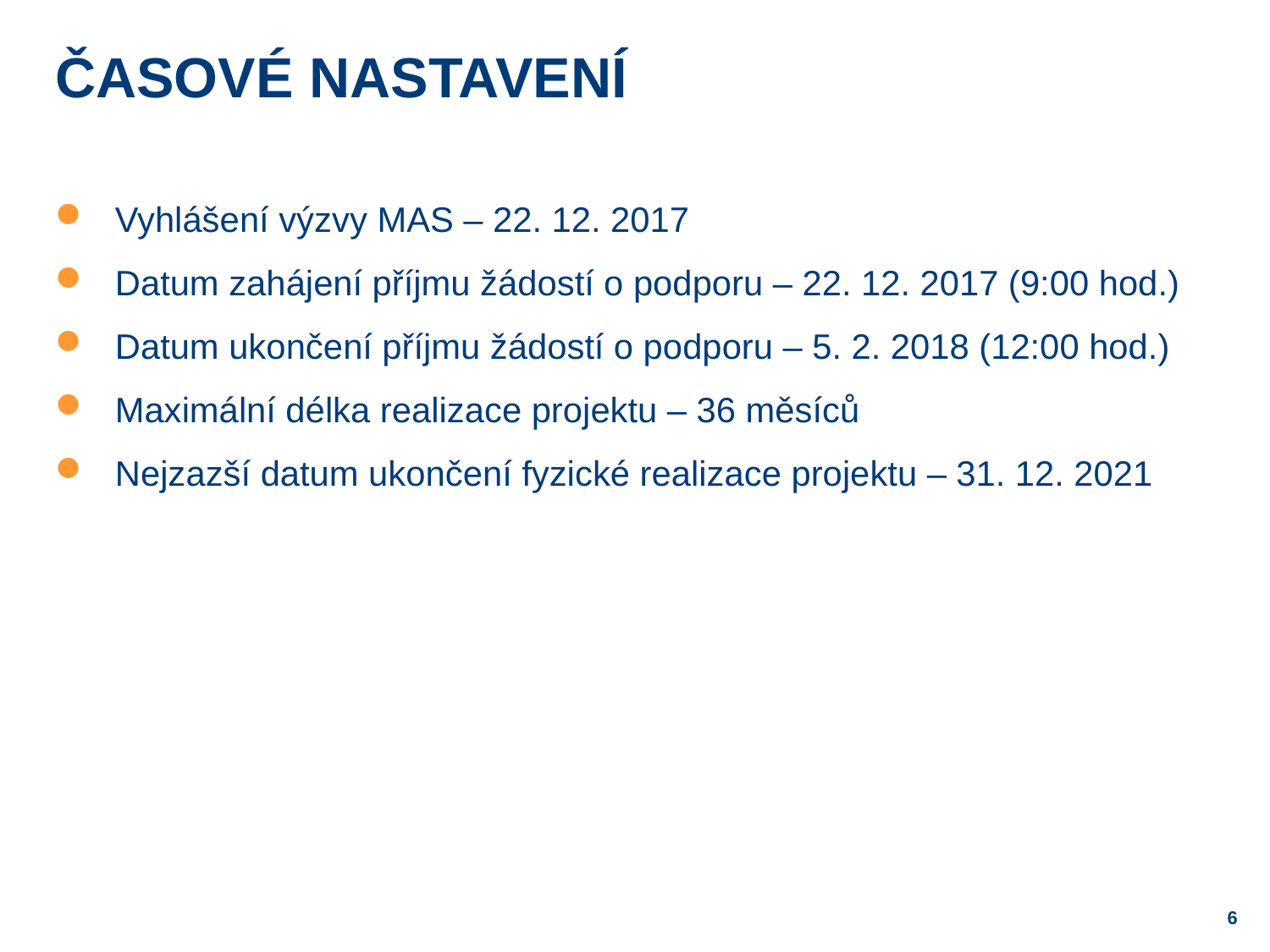

# ČASOVÉ NASTAVENÍ
Vyhlášení výzvy MAS – 22. 12. 2017
Datum zahájení příjmu žádostí o podporu – 22. 12. 2017 (9:00 hod.)
Datum ukončení příjmu žádostí o podporu – 5. 2. 2018 (12:00 hod.)
Maximální délka realizace projektu – 36 měsíců
Nejzazší datum ukončení fyzické realizace projektu – 31. 12. 2021

6